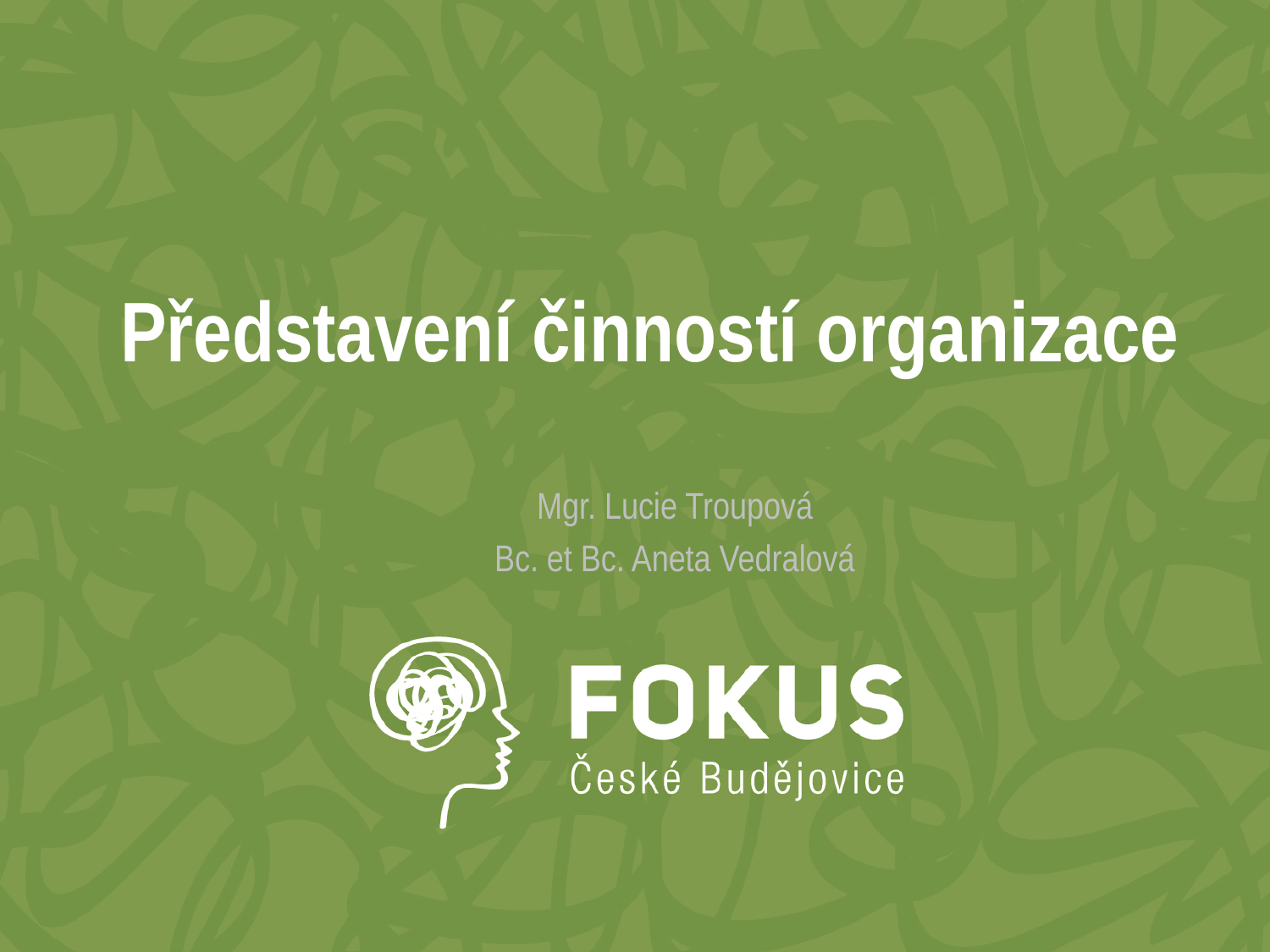

# Představení činností organizace
Mgr. Lucie Troupová
Bc. et Bc. Aneta Vedralová